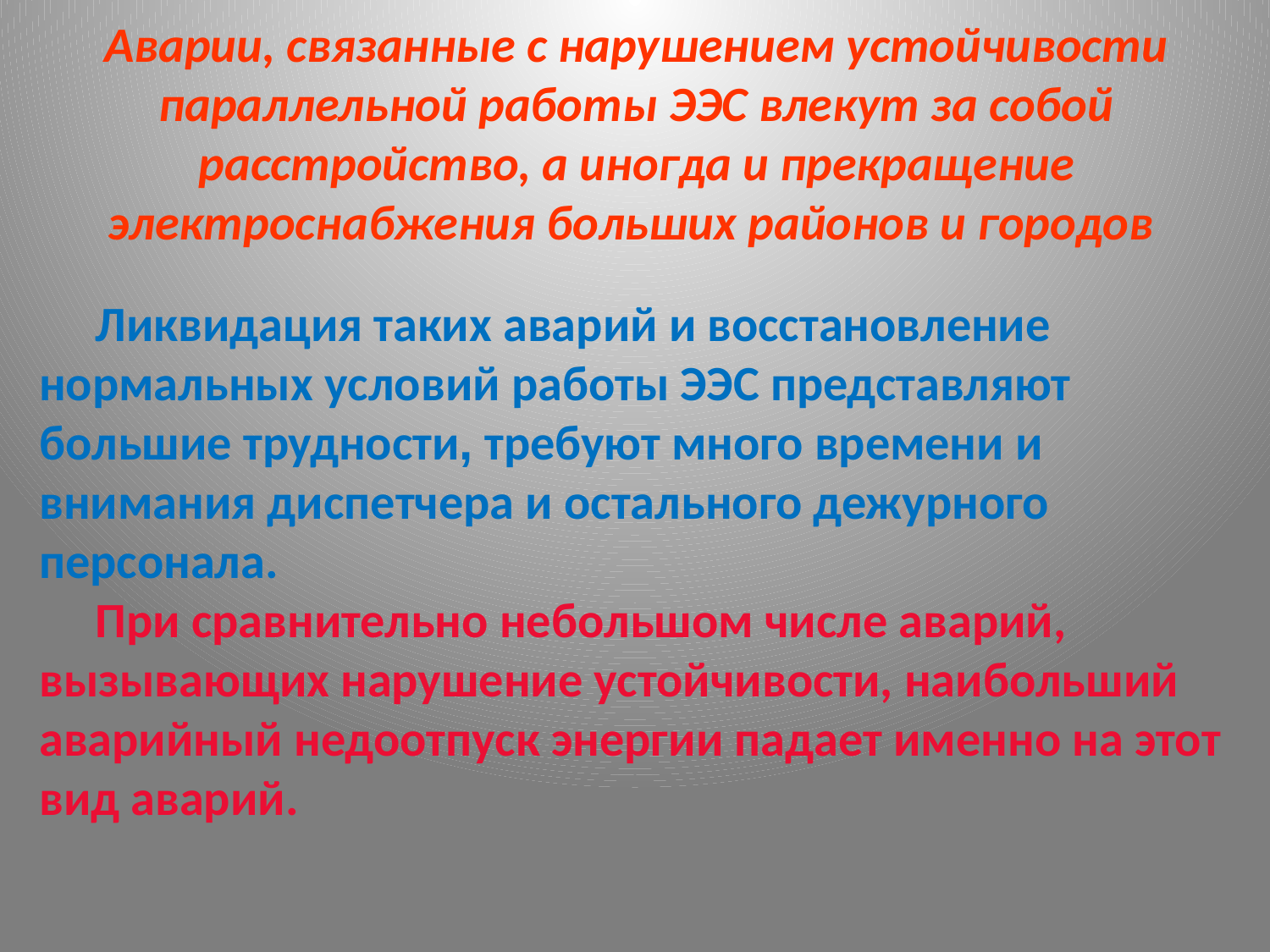

Аварии, связанные с нарушением устойчивости параллельной работы ЭЭС влекут за собой расстройство, а иногда и прекращение электроснабжения больших районов и городов
# Ликвидация таких аварий и восстановление нормальных условий работы ЭЭС представляют большие трудности, требуют много времени и внимания диспетчера и остального дежурного персонала. При сравнительно небольшом числе аварий, вызывающих нарушение устойчивости, наибольший аварийный недоотпуск энергии падает именно на этот вид аварий.